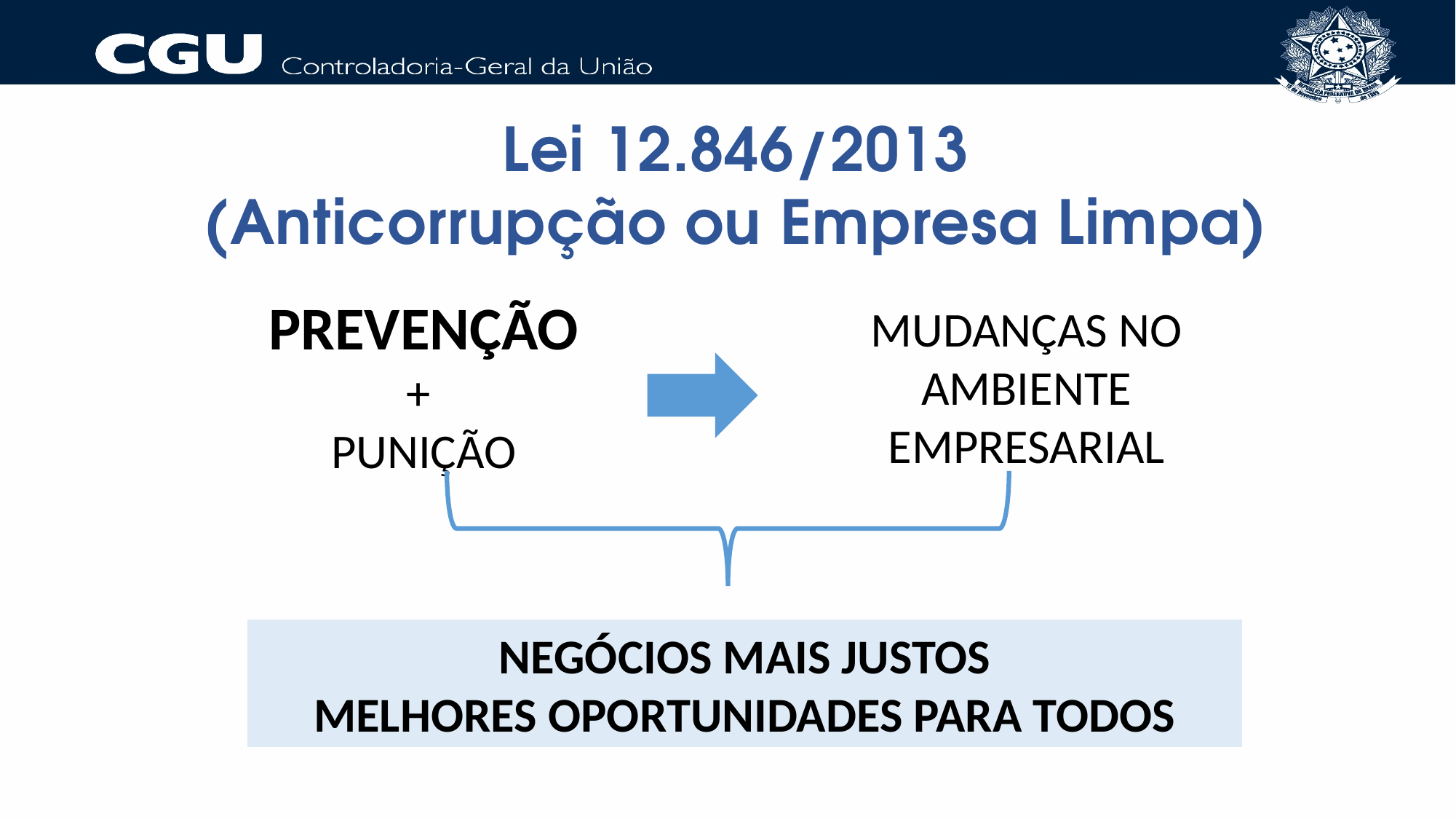

Lei 12.846/2013
(Anticorrupção ou Empresa Limpa)

PREVENÇÃO
+
PUNIÇÃO

MUDANÇAS NO AMBIENTE EMPRESARIAL

NEGÓCIOS MAIS JUSTOS
MELHORES OPORTUNIDADES PARA TODOS